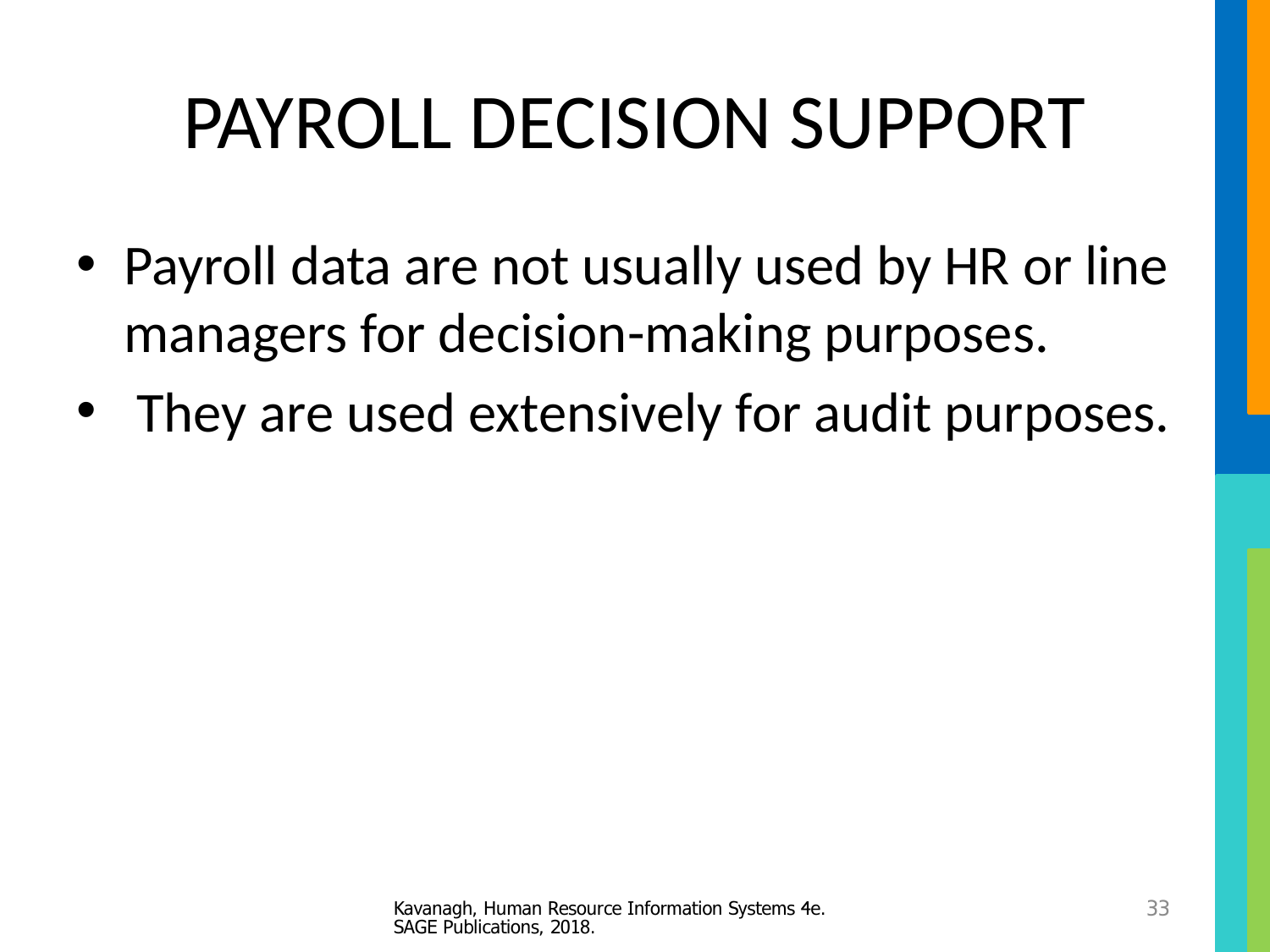

# PAYROLL DECISION SUPPORT
Payroll data are not usually used by HR or line managers for decision-making purposes.
 They are used extensively for audit purposes.

Kavanagh, Human Resource Information Systems 4e. SAGE Publications, 2018.
33